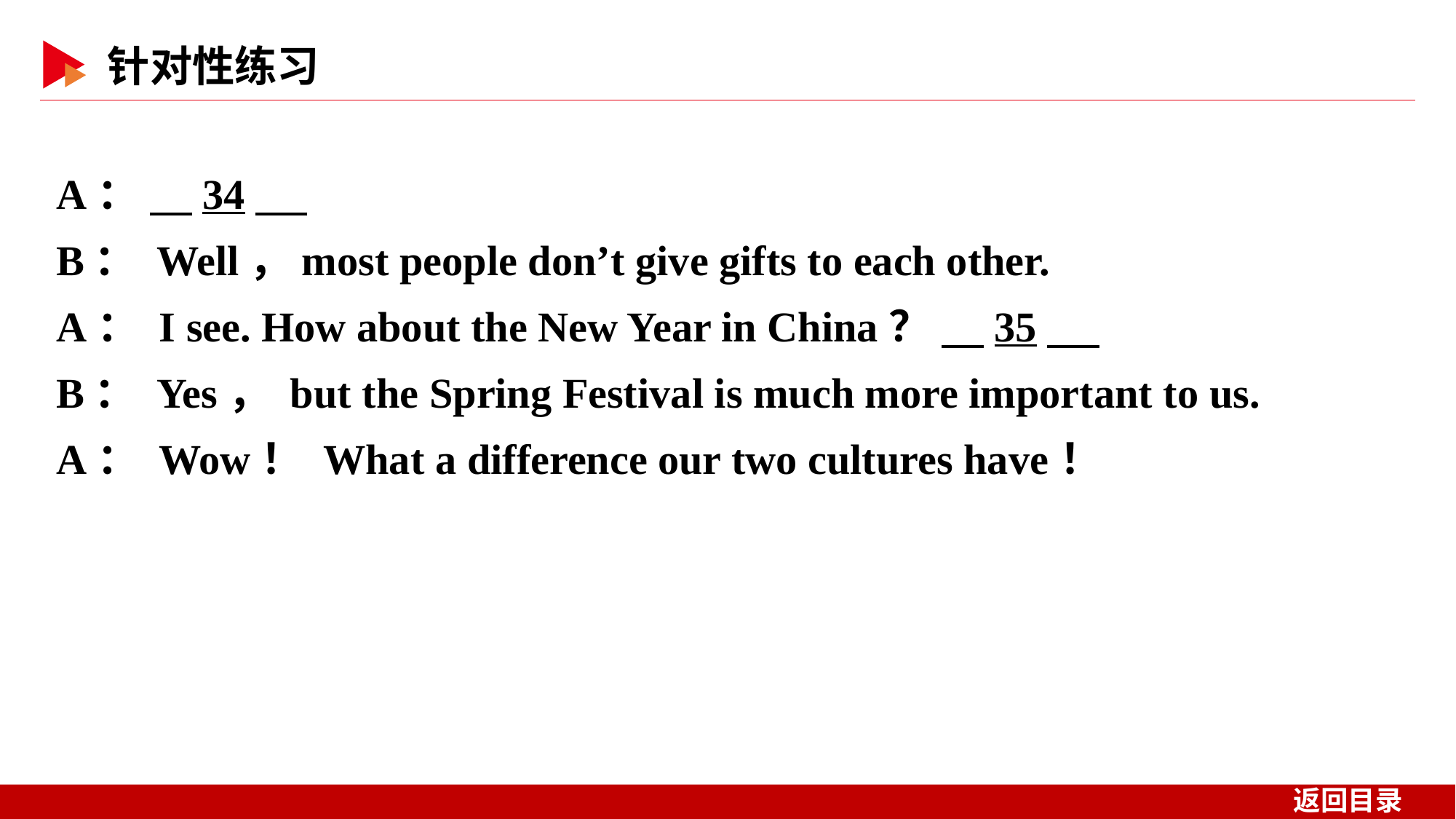

A： 　34
B： Well，most people don’t give gifts to each other.
A： I see. How about the New Year in China？ 　35
B： Yes， but the Spring Festival is much more important to us.
A： Wow！ What a difference our two cultures have！